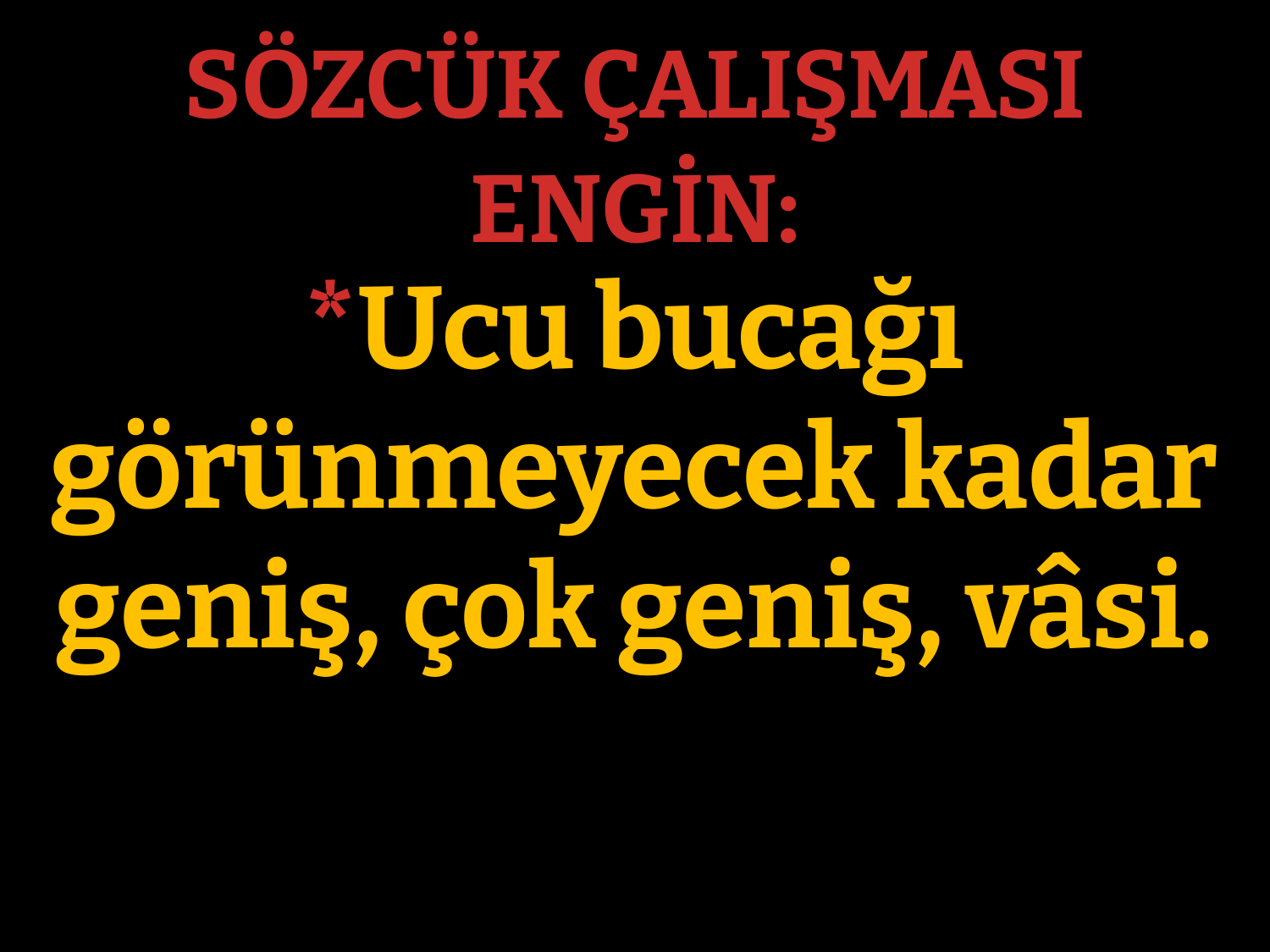

SÖZCÜK ÇALIŞMASI
ENGİN:
*Ucu bucağı görünmeyecek kadar geniş, çok geniş, vâsi.